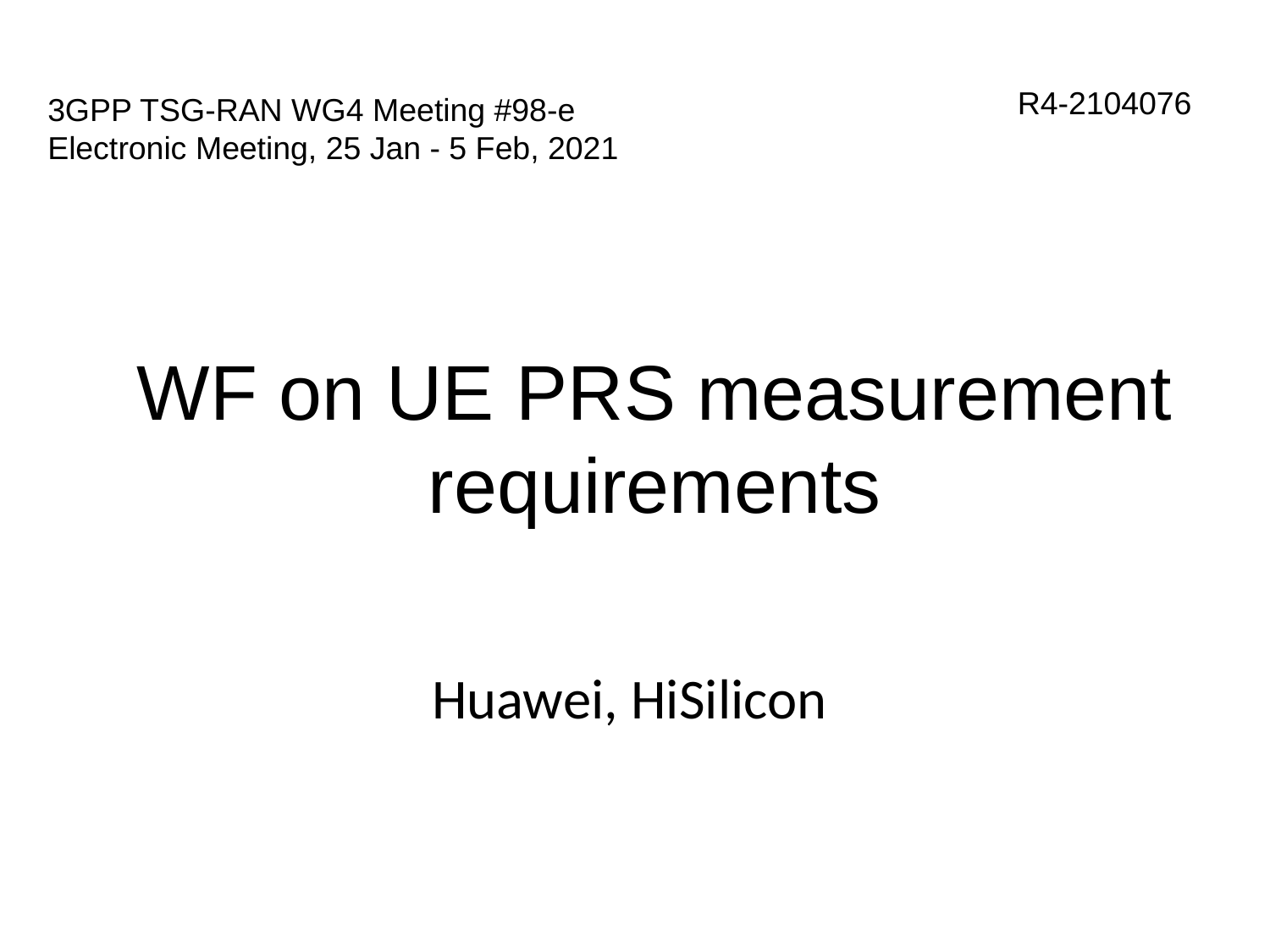

# 3GPP TSG-RAN WG4 Meeting #98-e Electronic Meeting, 25 Jan - 5 Feb, 2021
R4-2104076
WF on UE PRS measurement requirements
Huawei, HiSilicon